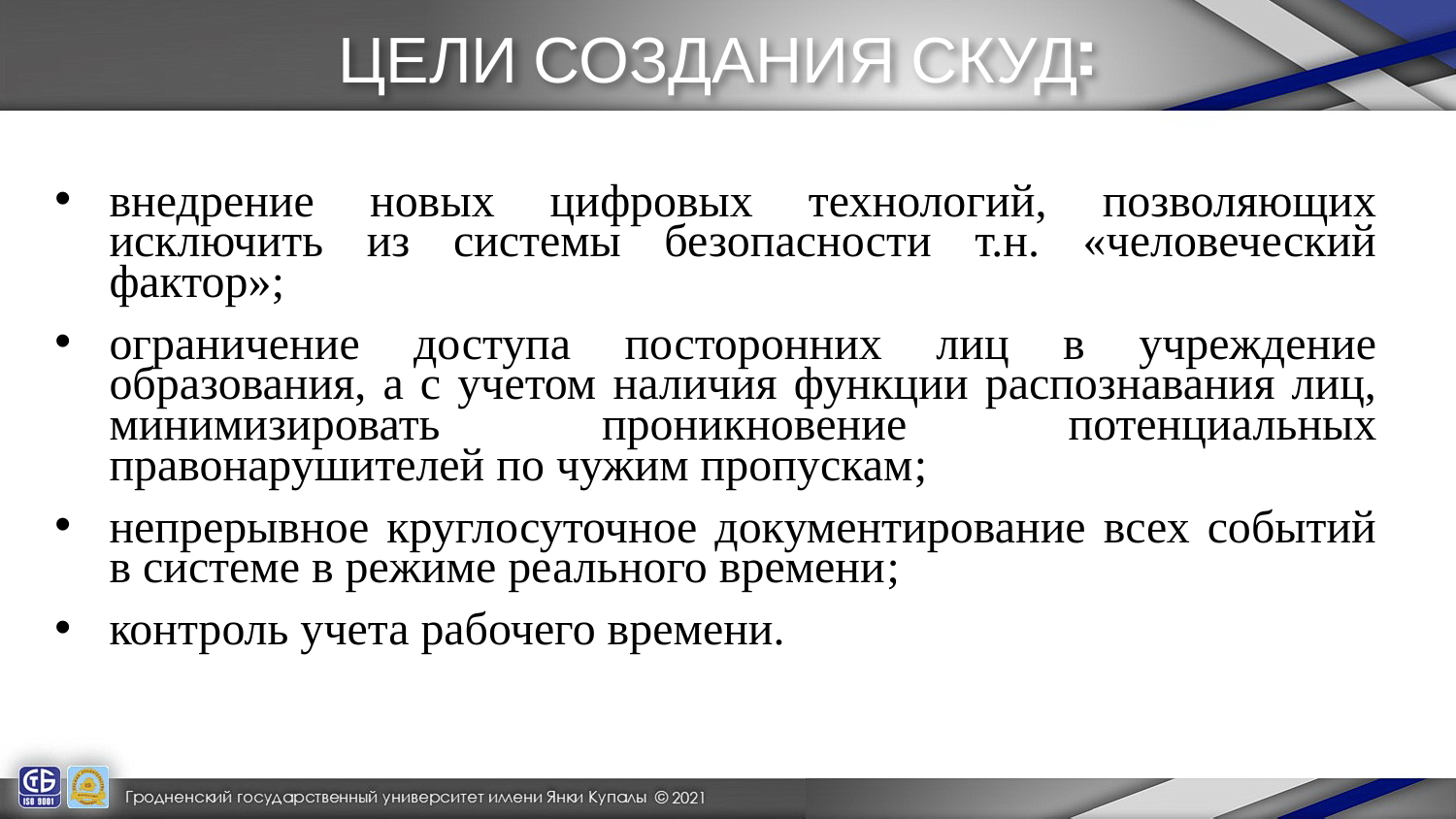

# Цели создания скуд:
внедрение новых цифровых технологий, позволяющих исключить из системы безопасности т.н. «человеческий фактор»;
ограничение доступа посторонних лиц в учреждение образования, а с учетом наличия функции распознавания лиц, минимизировать проникновение потенциальных правонарушителей по чужим пропускам;
непрерывное круглосуточное документирование всех событий в системе в режиме реального времени;
контроль учета рабочего времени.